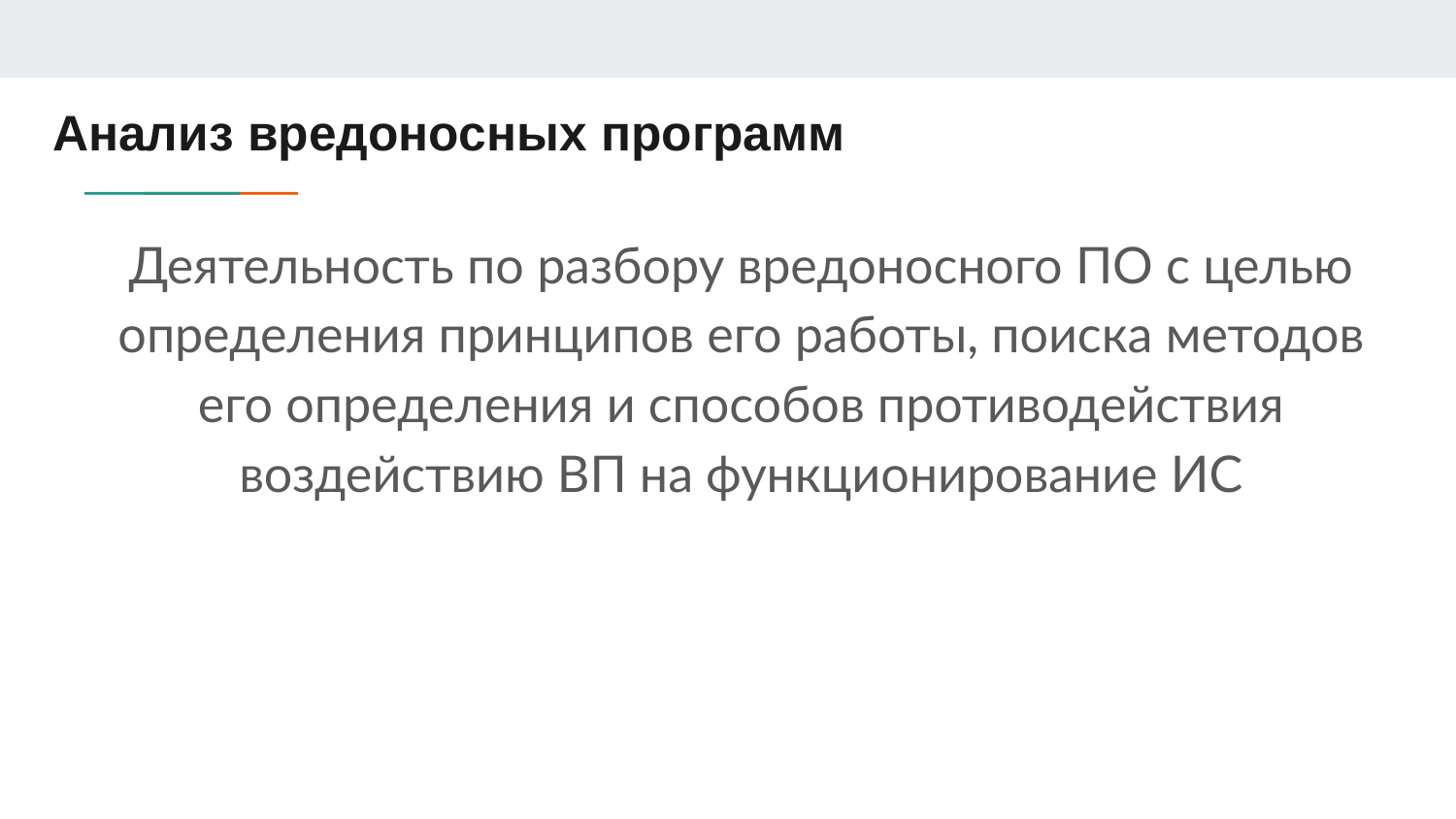

# Анализ вредоносных программ
Деятельность по разбору вредоносного ПО с целью определения принципов его работы, поиска методов его определения и способов противодействия воздействию ВП на функционирование ИС